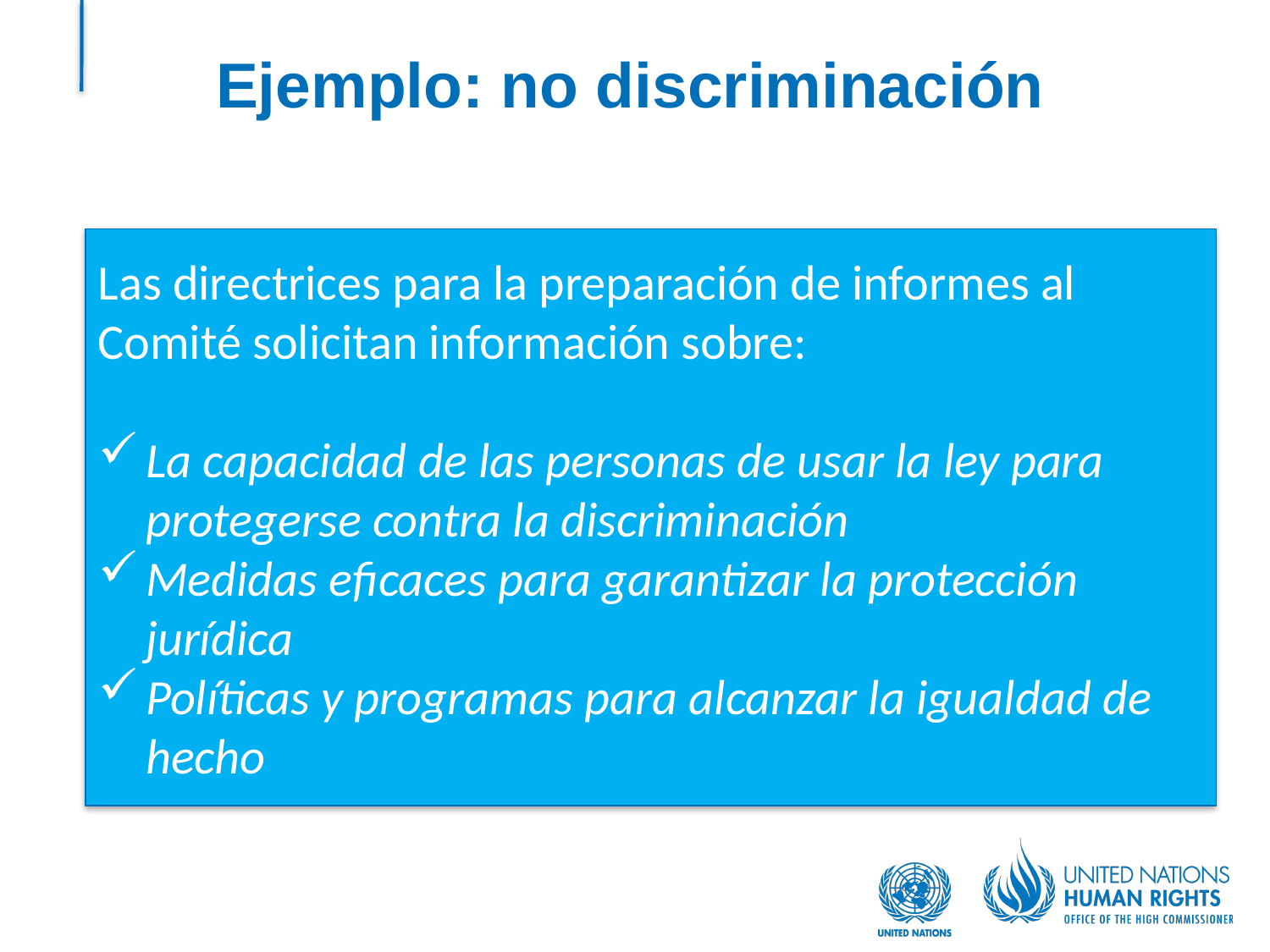

# Ejemplo: no discriminación

Las directrices para la preparación de informes al Comité solicitan información sobre:

La capacidad de las personas de usar la ley para protegerse contra la discriminación
Medidas eficaces para garantizar la protección jurídica
Políticas y programas para alcanzar la igualdad de hecho